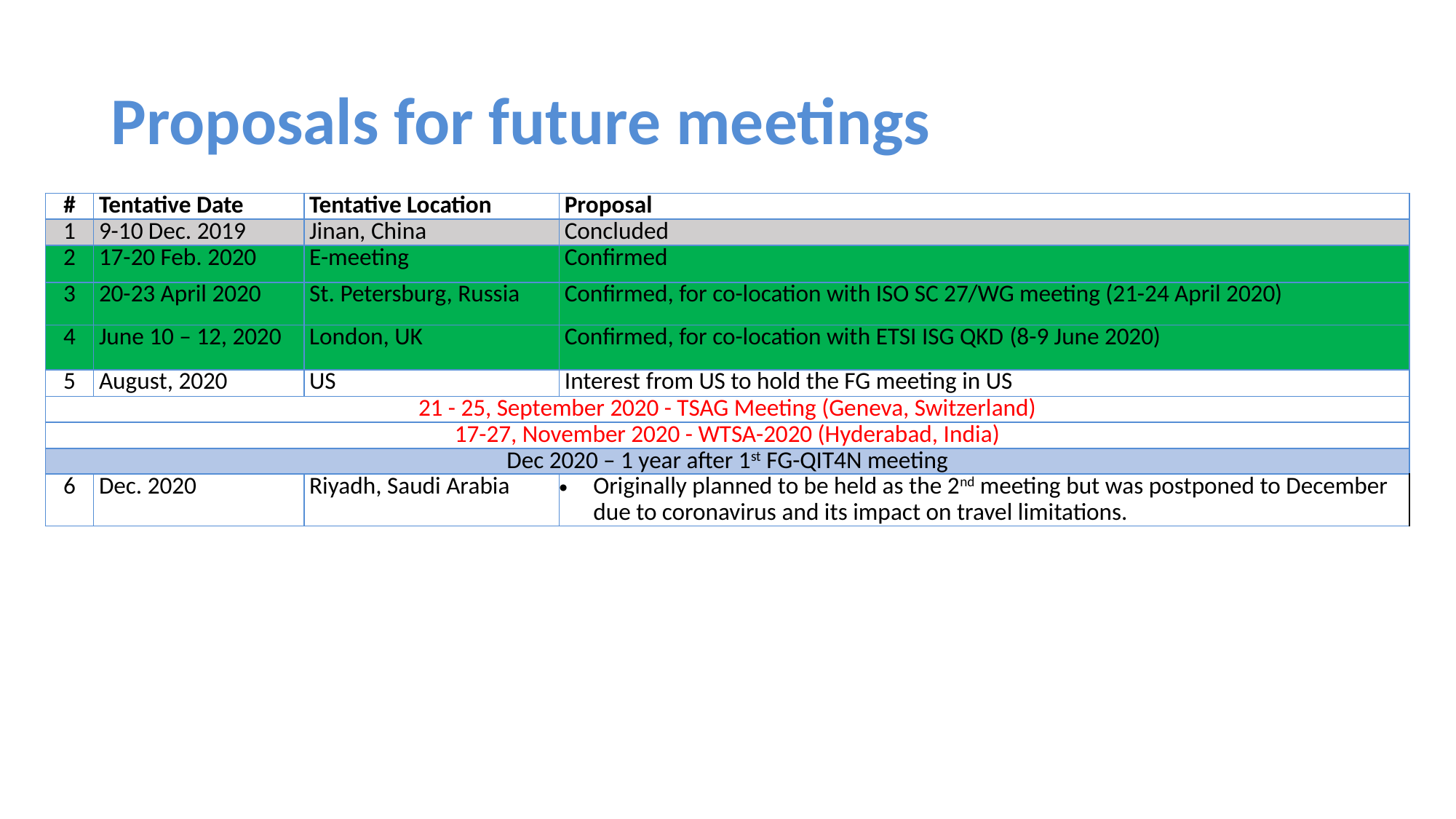

# Proposals for future meetings
| # | Tentative Date | Tentative Location | Proposal |
| --- | --- | --- | --- |
| 1 | 9-10 Dec. 2019 | Jinan, China | Concluded |
| 2 | 17-20 Feb. 2020 | E-meeting | Confirmed |
| 3 | 20-23 April 2020 | St. Petersburg, Russia | Confirmed, for co-location with ISO SC 27/WG meeting (21-24 April 2020) |
| 4 | June 10 – 12, 2020 | London, UK | Confirmed, for co-location with ETSI ISG QKD (8-9 June 2020) |
| 5 | August, 2020 | US | Interest from US to hold the FG meeting in US |
| 21 - 25, September 2020 - TSAG Meeting (Geneva, Switzerland) |  |  |  |
| 17-27, November 2020 - WTSA-2020 (Hyderabad, India) |  |  |  |
| Dec 2020 – 1 year after 1st FG-QIT4N meeting |  |  |  |
| 6 | Dec. 2020 | Riyadh, Saudi Arabia | Originally planned to be held as the 2nd meeting but was postponed to December due to coronavirus and its impact on travel limitations. |